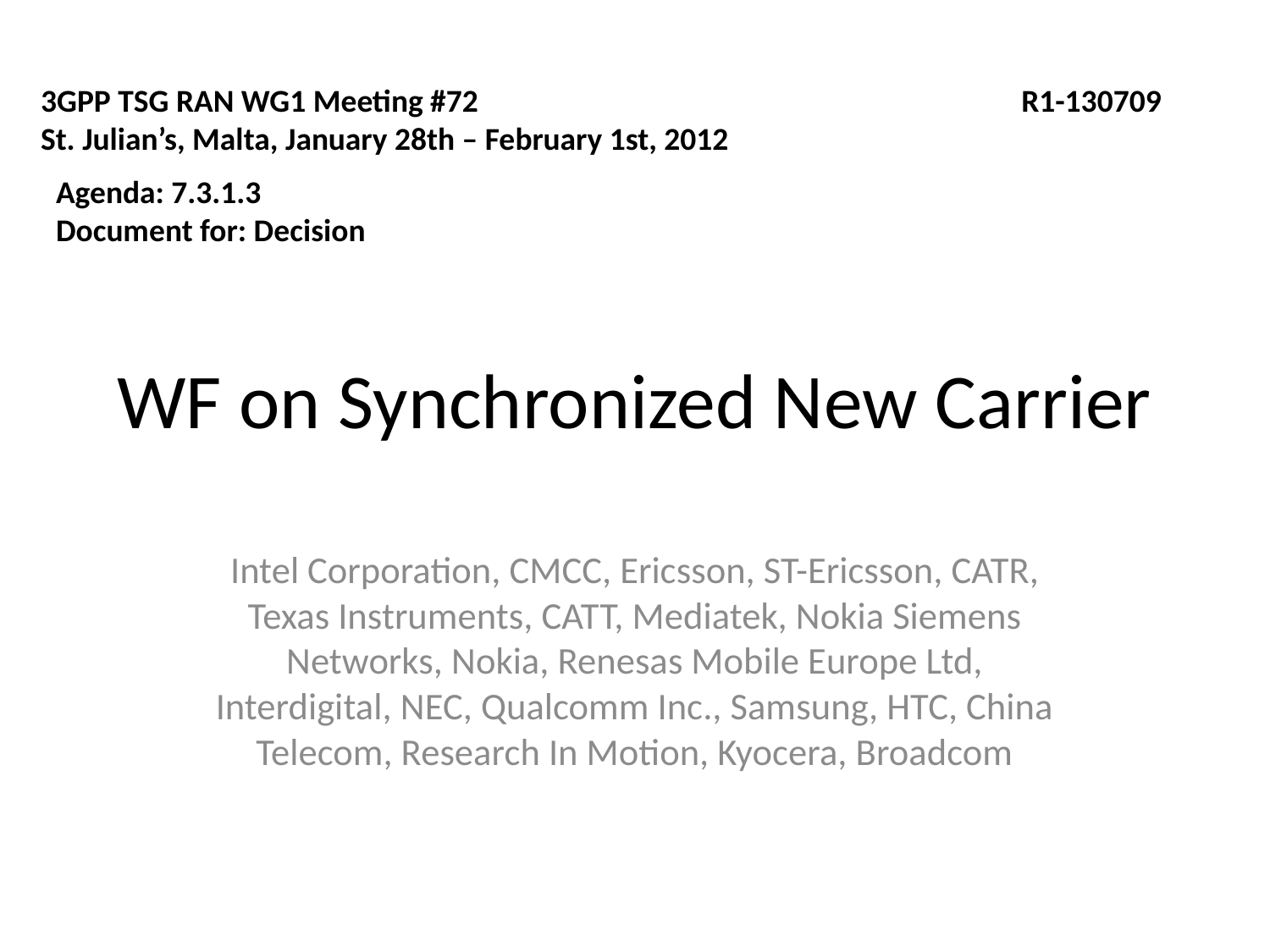

3GPP TSG RAN WG1 Meeting #72
St. Julian’s, Malta, January 28th – February 1st, 2012
R1-130709
Agenda: 7.3.1.3
Document for: Decision
# WF on Synchronized New Carrier
Intel Corporation, CMCC, Ericsson, ST-Ericsson, CATR, Texas Instruments, CATT, Mediatek, Nokia Siemens Networks, Nokia, Renesas Mobile Europe Ltd, Interdigital, NEC, Qualcomm Inc., Samsung, HTC, China Telecom, Research In Motion, Kyocera, Broadcom